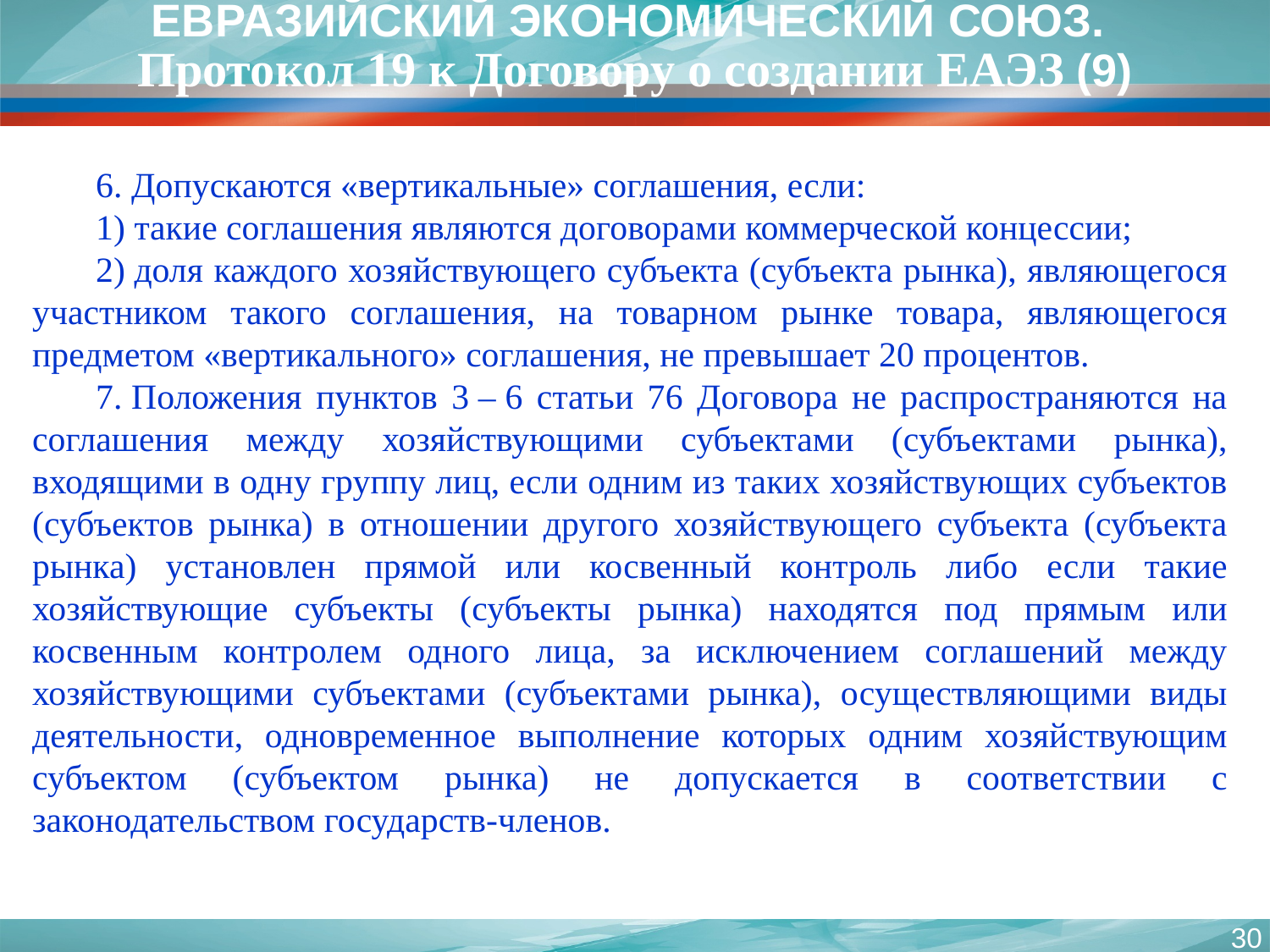

ЕВРАЗИЙСКИЙ ЭКОНОМИЧЕСКИЙ СОЮЗ.
Протокол 19 к Договору о создании ЕАЭЗ (9)
6. Допускаются «вертикальные» соглашения, если:
1) такие соглашения являются договорами коммерческой концессии;
2) доля каждого хозяйствующего субъекта (субъекта рынка), являющегося участником такого соглашения, на товарном рынке товара, являющегося предметом «вертикального» соглашения, не превышает 20 процентов.
7. Положения пунктов 3 – 6 статьи 76 Договора не распространяются на соглашения между хозяйствующими субъектами (субъектами рынка), входящими в одну группу лиц, если одним из таких хозяйствующих субъектов (субъектов рынка) в отношении другого хозяйствующего субъекта (субъекта рынка) установлен прямой или косвенный контроль либо если такие хозяйствующие субъекты (субъекты рынка) находятся под прямым или косвенным контролем одного лица, за исключением соглашений между хозяйствующими субъектами (субъектами рынка), осуществляющими виды деятельности, одновременное выполнение которых одним хозяйствующим субъектом (субъектом рынка) не допускается в соответствии с законодательством государств-членов.

30